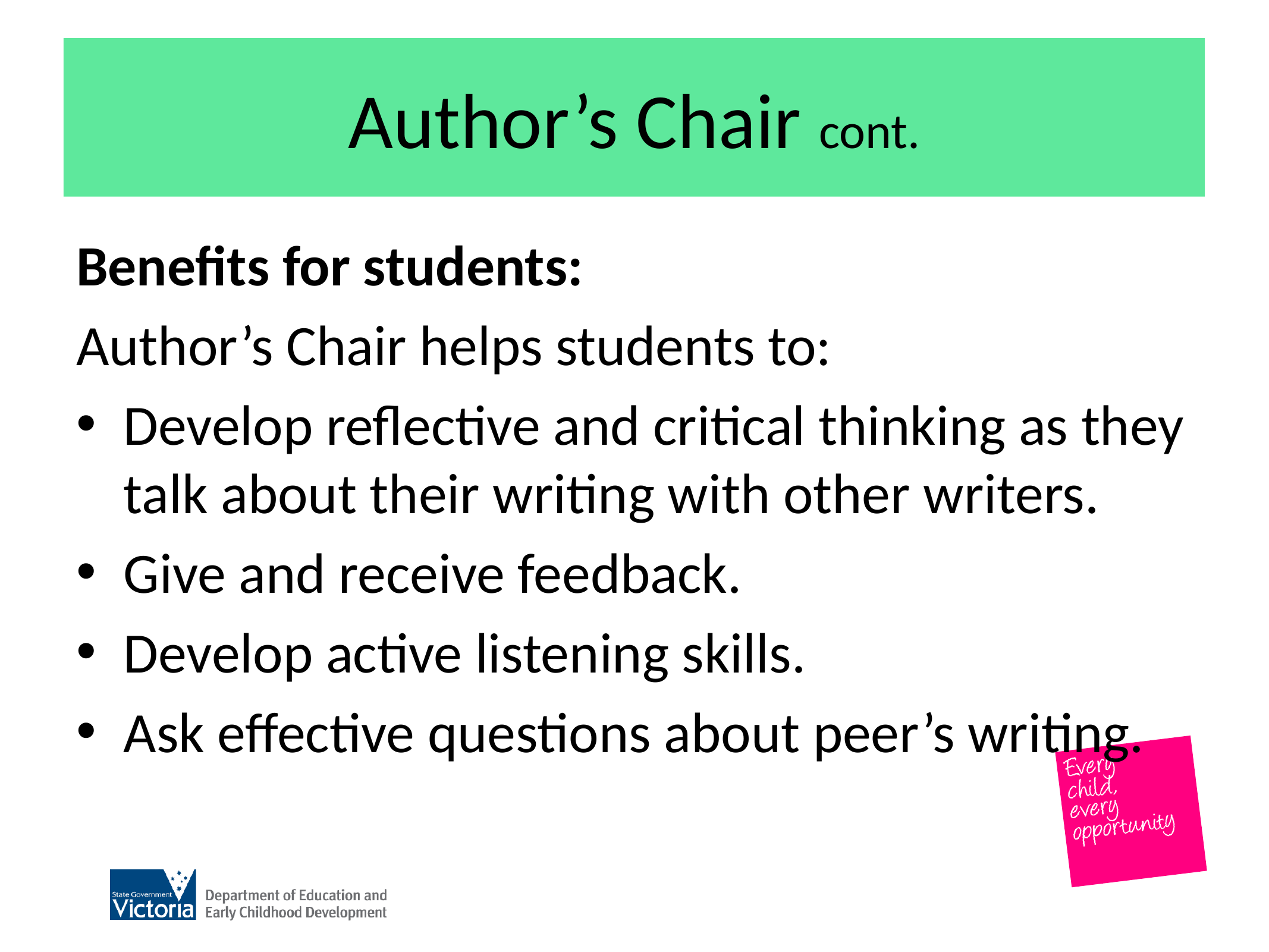

# Author’s Chair cont.
Benefits for students:
Author’s Chair helps students to:
Develop reflective and critical thinking as they talk about their writing with other writers.
Give and receive feedback.
Develop active listening skills.
Ask effective questions about peer’s writing.